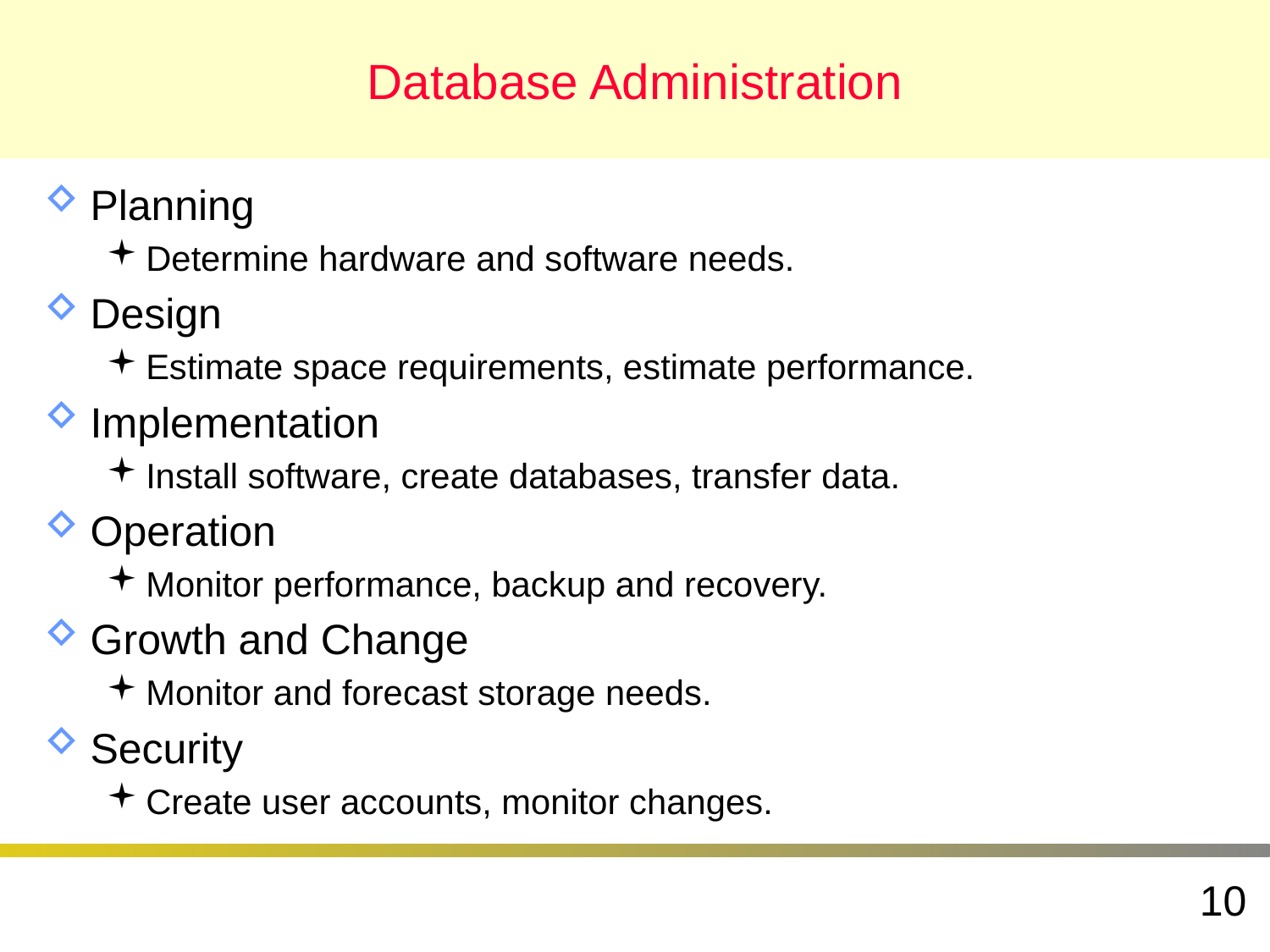

# Database Administration
Planning
Determine hardware and software needs.
Design
Estimate space requirements, estimate performance.
Implementation
Install software, create databases, transfer data.
Operation
Monitor performance, backup and recovery.
Growth and Change
Monitor and forecast storage needs.
Security
Create user accounts, monitor changes.
10